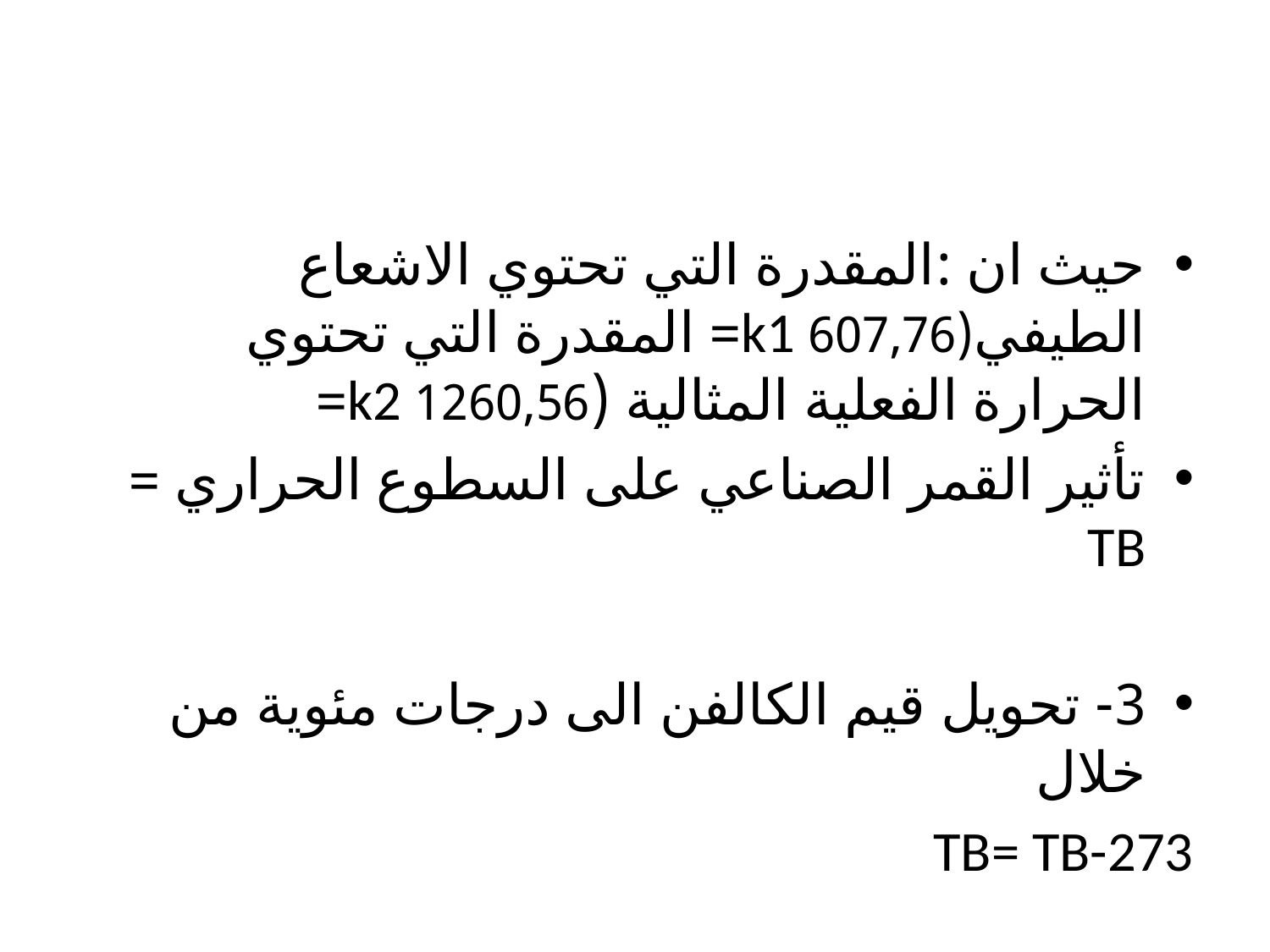

حيث ان :المقدرة التي تحتوي الاشعاع الطيفي(607,76 k1= المقدرة التي تحتوي الحرارة الفعلية المثالية (1260,56 k2=
تأثير القمر الصناعي على السطوع الحراري = TB

3- تحويل قيم الكالفن الى درجات مئوية من خلال
TB= TB-273